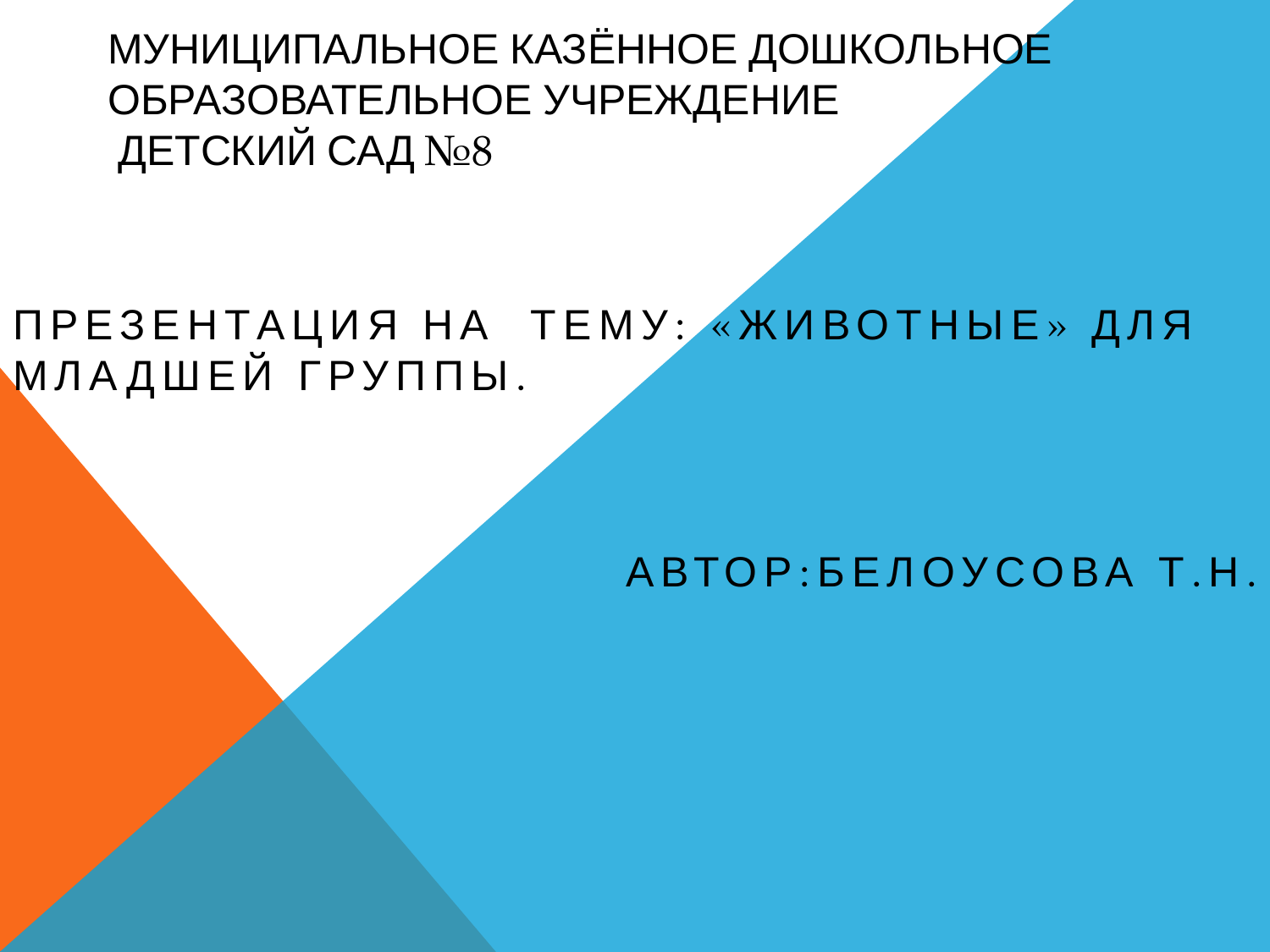

# Муниципальное казённое дошкольное образовательное учреждение детский сад №8
Презентация на  тему: «животные» для младшей группы.

			Автор:Белоусова Т.Н.